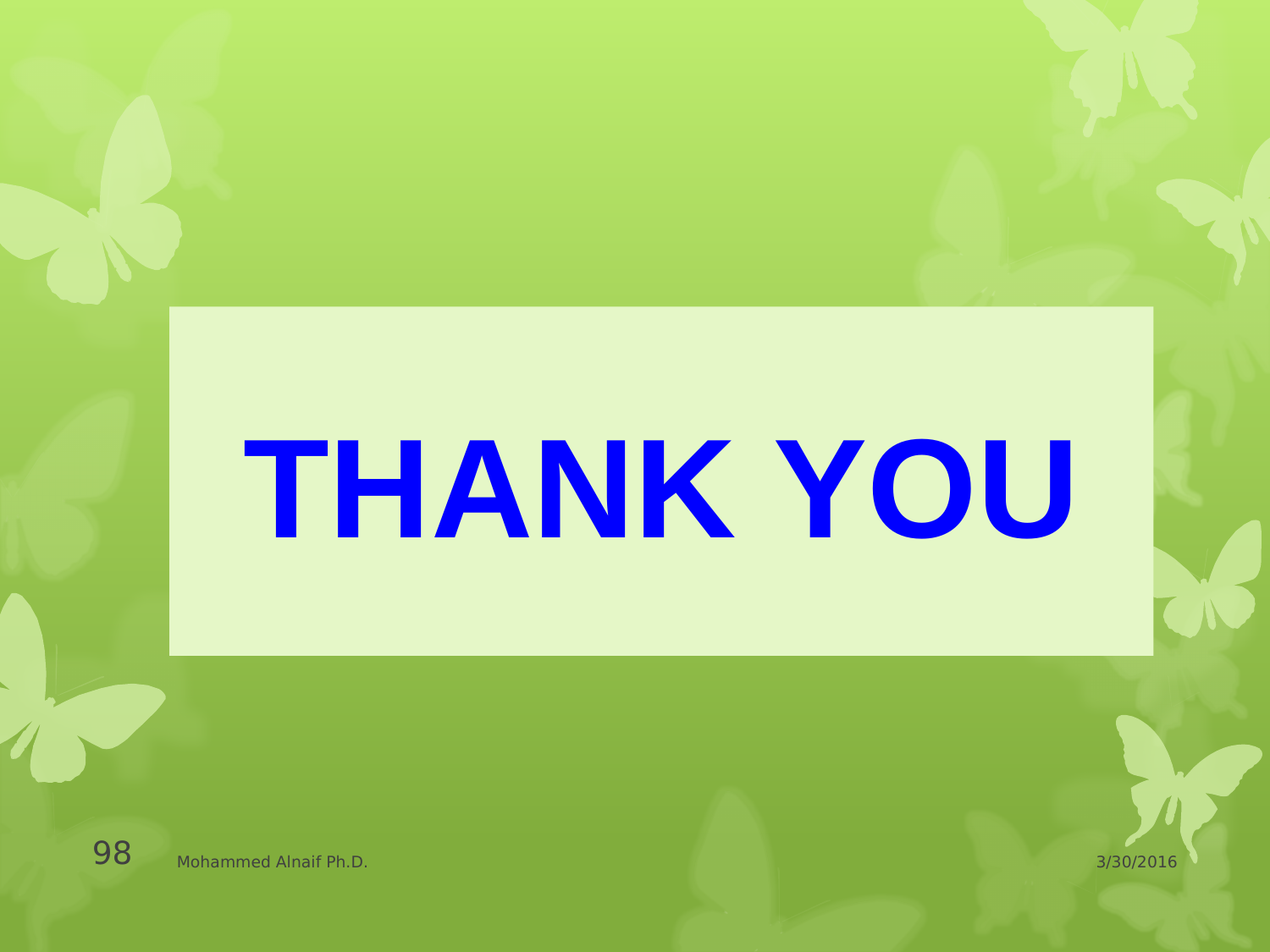

# THANK YOU
98
Mohammed Alnaif Ph.D.
3/30/2016